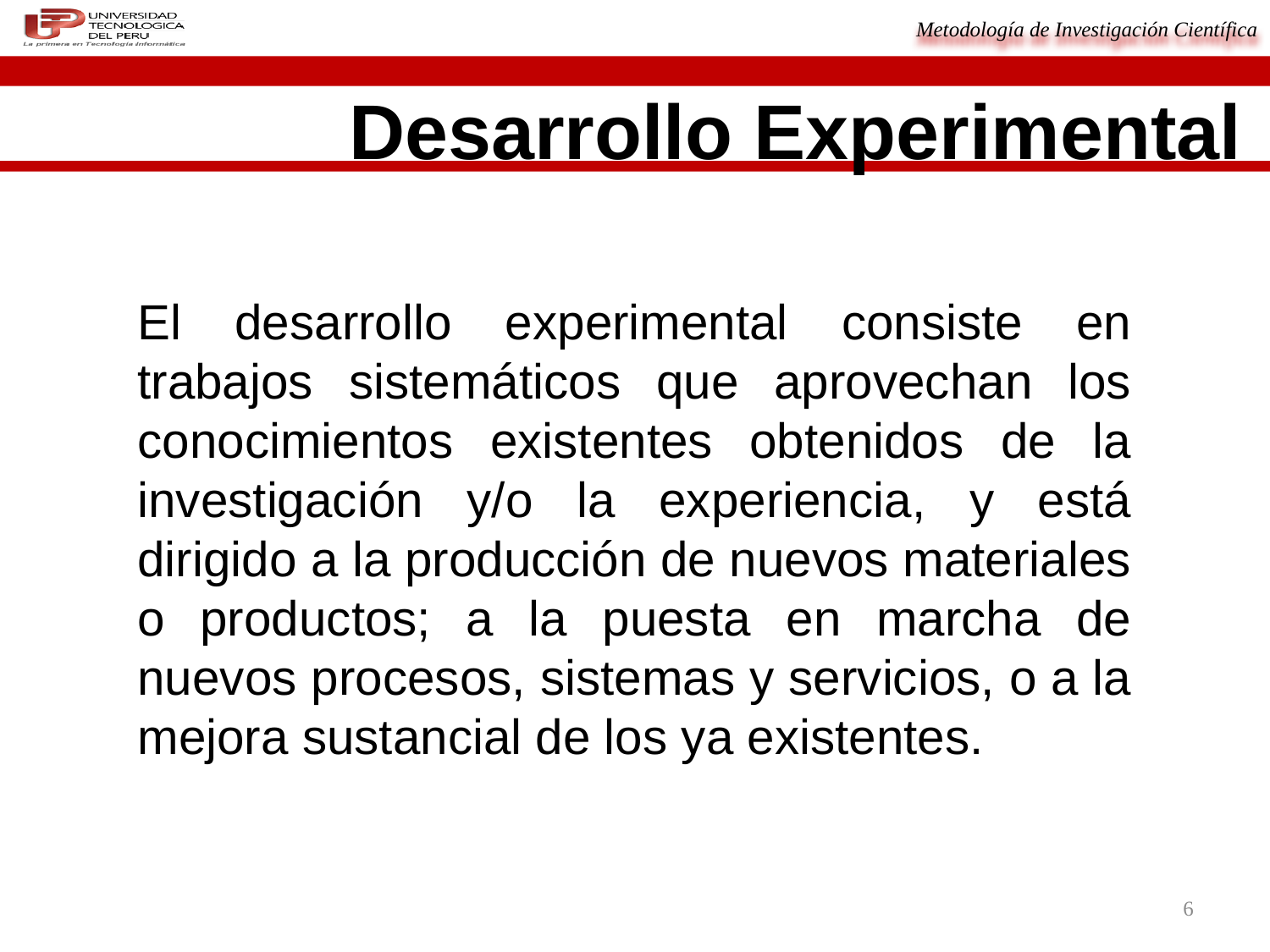

Desarrollo Experimental
El desarrollo experimental consiste en trabajos sistemáticos que aprovechan los conocimientos existentes obtenidos de la investigación y/o la experiencia, y está dirigido a la producción de nuevos materiales o productos; a la puesta en marcha de nuevos procesos, sistemas y servicios, o a la mejora sustancial de los ya existentes.
6